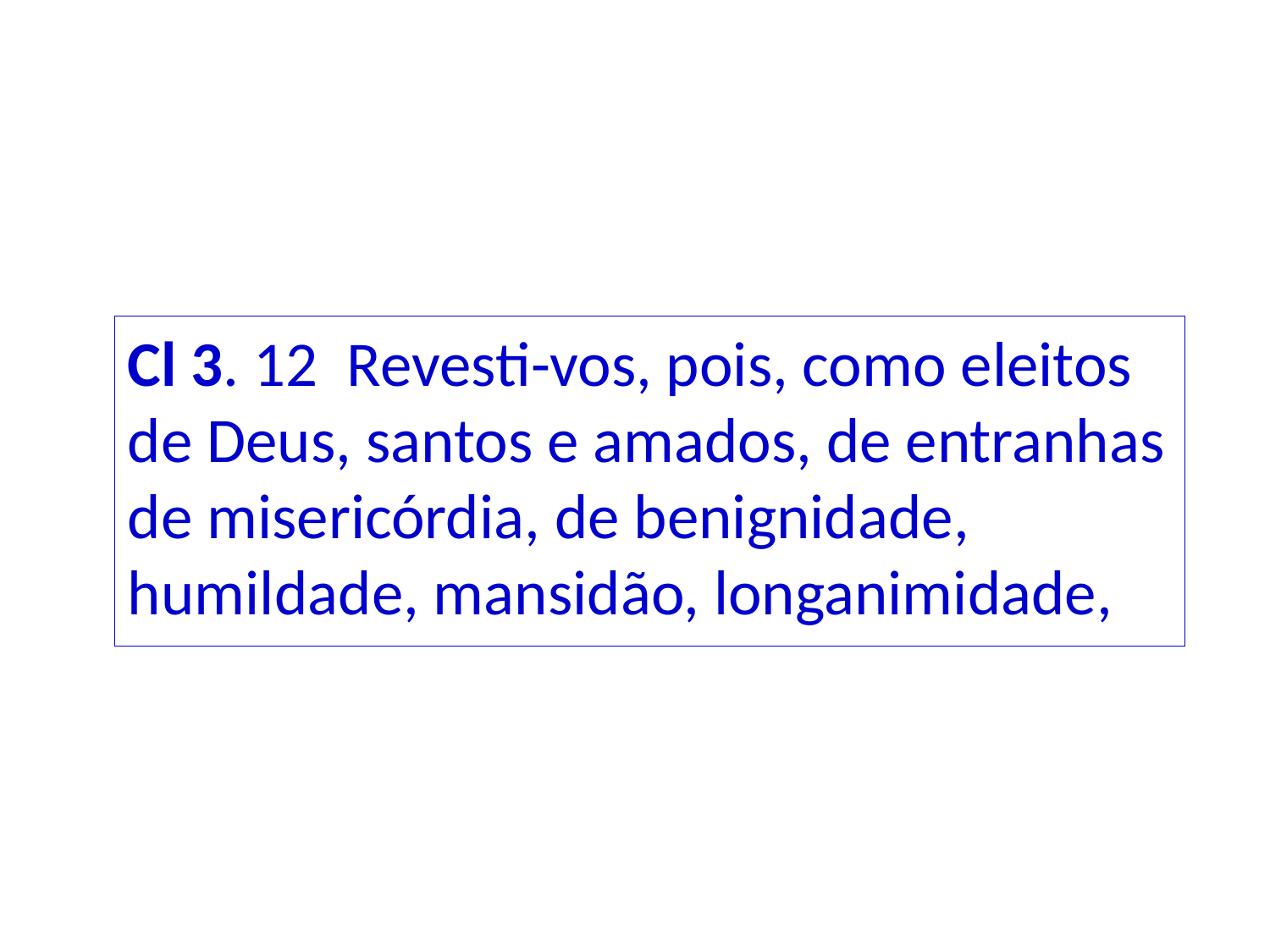

Cl 3. 12  Revesti-vos, pois, como eleitos de Deus, santos e amados, de entranhas de misericórdia, de benignidade, humildade, mansidão, longanimidade,